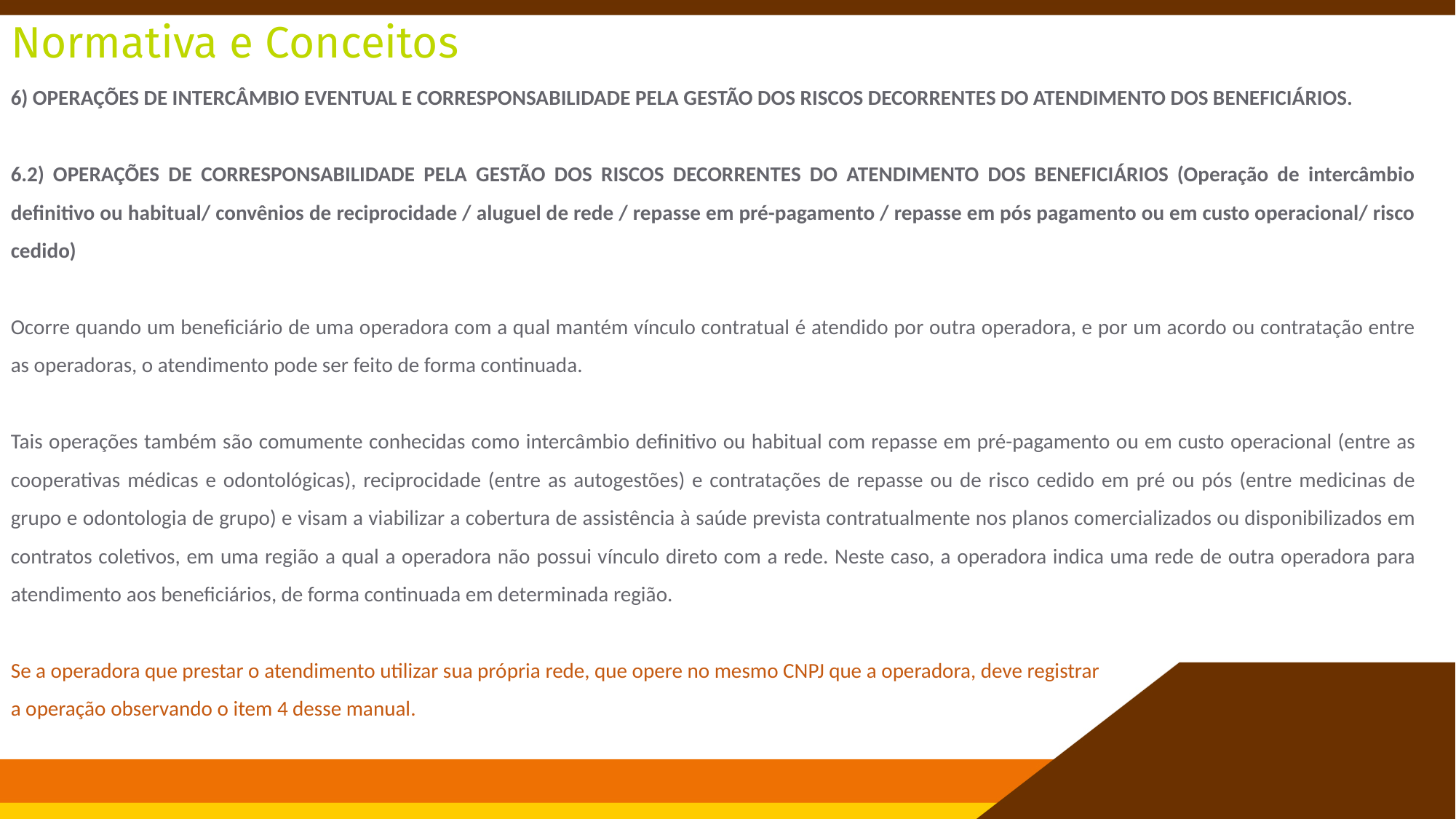

Normativa e Conceitos
# RN nº 430/2017 – conceitos, impactos e operação
6) OPERAÇÕES DE INTERCÂMBIO EVENTUAL E CORRESPONSABILIDADE PELA GESTÃO DOS RISCOS DECORRENTES DO ATENDIMENTO DOS BENEFICIÁRIOS.

6.2) OPERAÇÕES DE CORRESPONSABILIDADE PELA GESTÃO DOS RISCOS DECORRENTES DO ATENDIMENTO DOS BENEFICIÁRIOS (Operação de intercâmbio definitivo ou habitual/ convênios de reciprocidade / aluguel de rede / repasse em pré-pagamento / repasse em pós pagamento ou em custo operacional/ risco cedido)

Ocorre quando um beneficiário de uma operadora com a qual mantém vínculo contratual é atendido por outra operadora, e por um acordo ou contratação entre as operadoras, o atendimento pode ser feito de forma continuada.

Tais operações também são comumente conhecidas como intercâmbio definitivo ou habitual com repasse em pré-pagamento ou em custo operacional (entre as cooperativas médicas e odontológicas), reciprocidade (entre as autogestões) e contratações de repasse ou de risco cedido em pré ou pós (entre medicinas de grupo e odontologia de grupo) e visam a viabilizar a cobertura de assistência à saúde prevista contratualmente nos planos comercializados ou disponibilizados em contratos coletivos, em uma região a qual a operadora não possui vínculo direto com a rede. Neste caso, a operadora indica uma rede de outra operadora para atendimento aos beneficiários, de forma continuada em determinada região.

Se a operadora que prestar o atendimento utilizar sua própria rede, que opere no mesmo CNPJ que a operadora, deve registrar
a operação observando o item 4 desse manual.